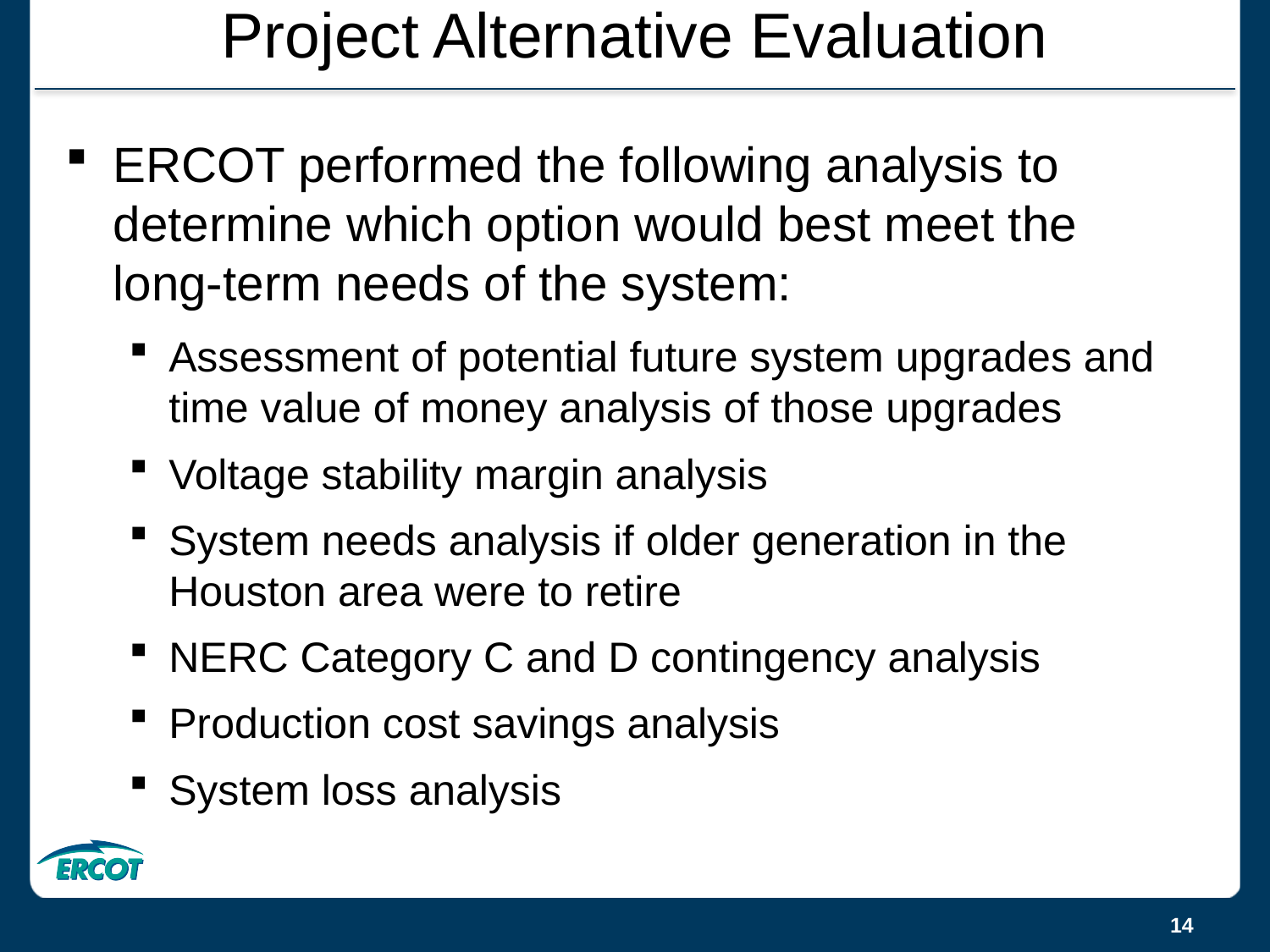

# Project Alternative Evaluation
ERCOT performed the following analysis to determine which option would best meet the long-term needs of the system:
Assessment of potential future system upgrades and time value of money analysis of those upgrades
Voltage stability margin analysis
System needs analysis if older generation in the Houston area were to retire
NERC Category C and D contingency analysis
Production cost savings analysis
System loss analysis
14